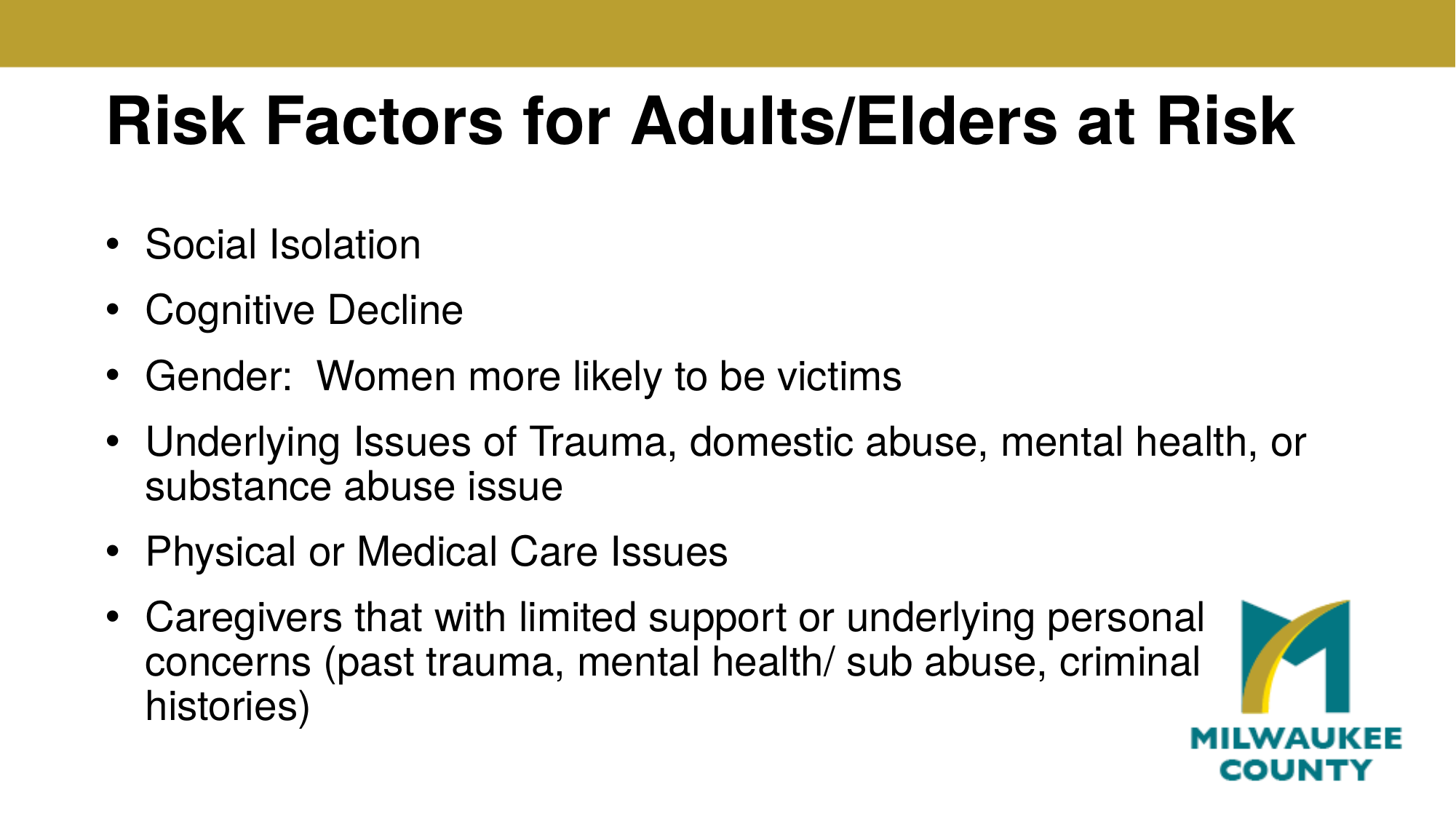

# Risk Factors for Adults/Elders at Risk
Social Isolation
Cognitive Decline
Gender:  Women more likely to be victims
Underlying Issues of Trauma, domestic abuse, mental health, or substance abuse issue
Physical or Medical Care Issues
Caregivers that with limited support or underlying personal concerns (past trauma, mental health/ sub abuse, criminal histories)